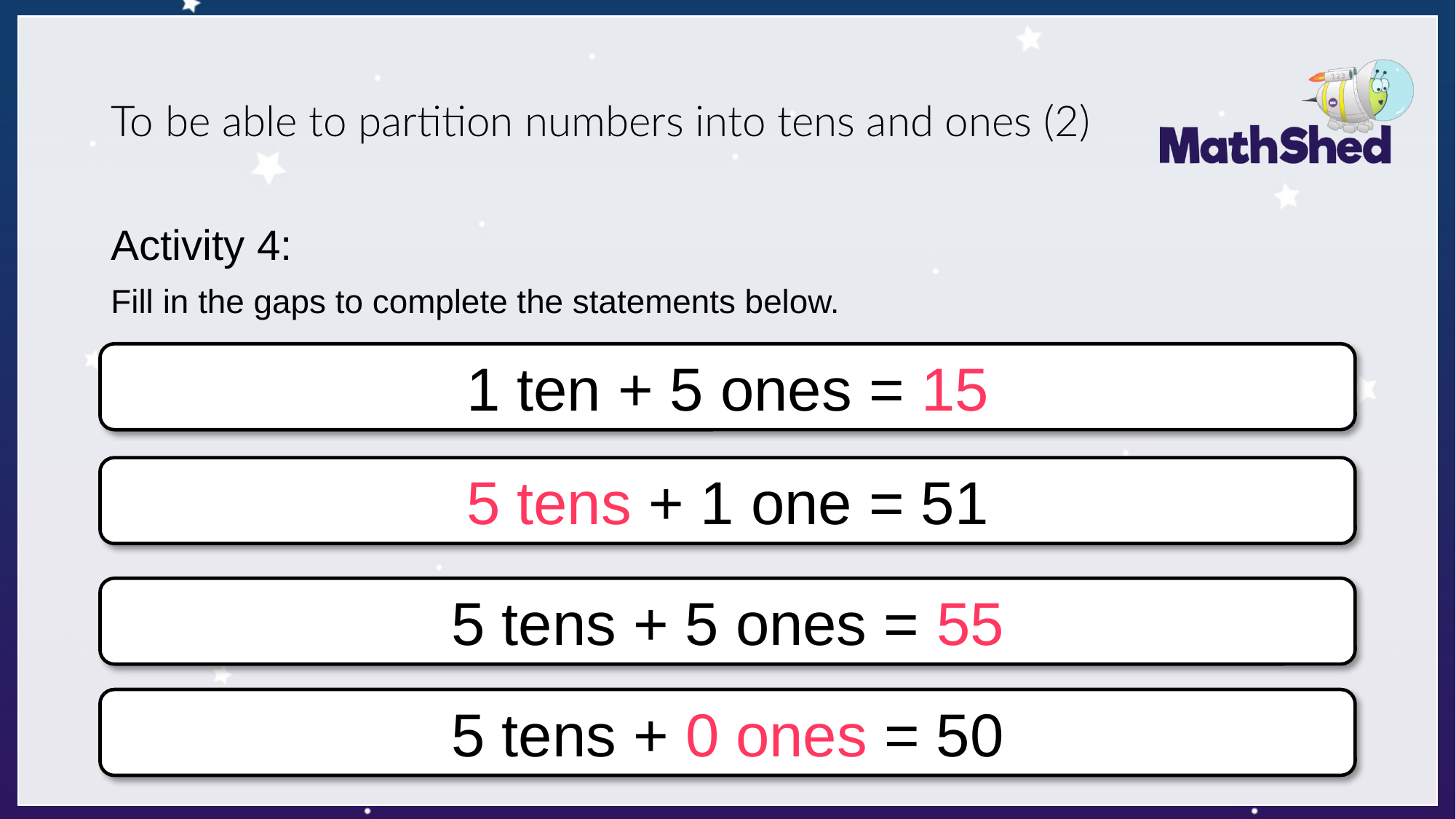

# To be able to partition numbers into tens and ones (2)
Activity 4:
Fill in the gaps to complete the statements below.

1 ten + 5 ones = 15
5 tens + 1 one = 51
5 tens + 5 ones = 55
5 tens + 0 ones = 50